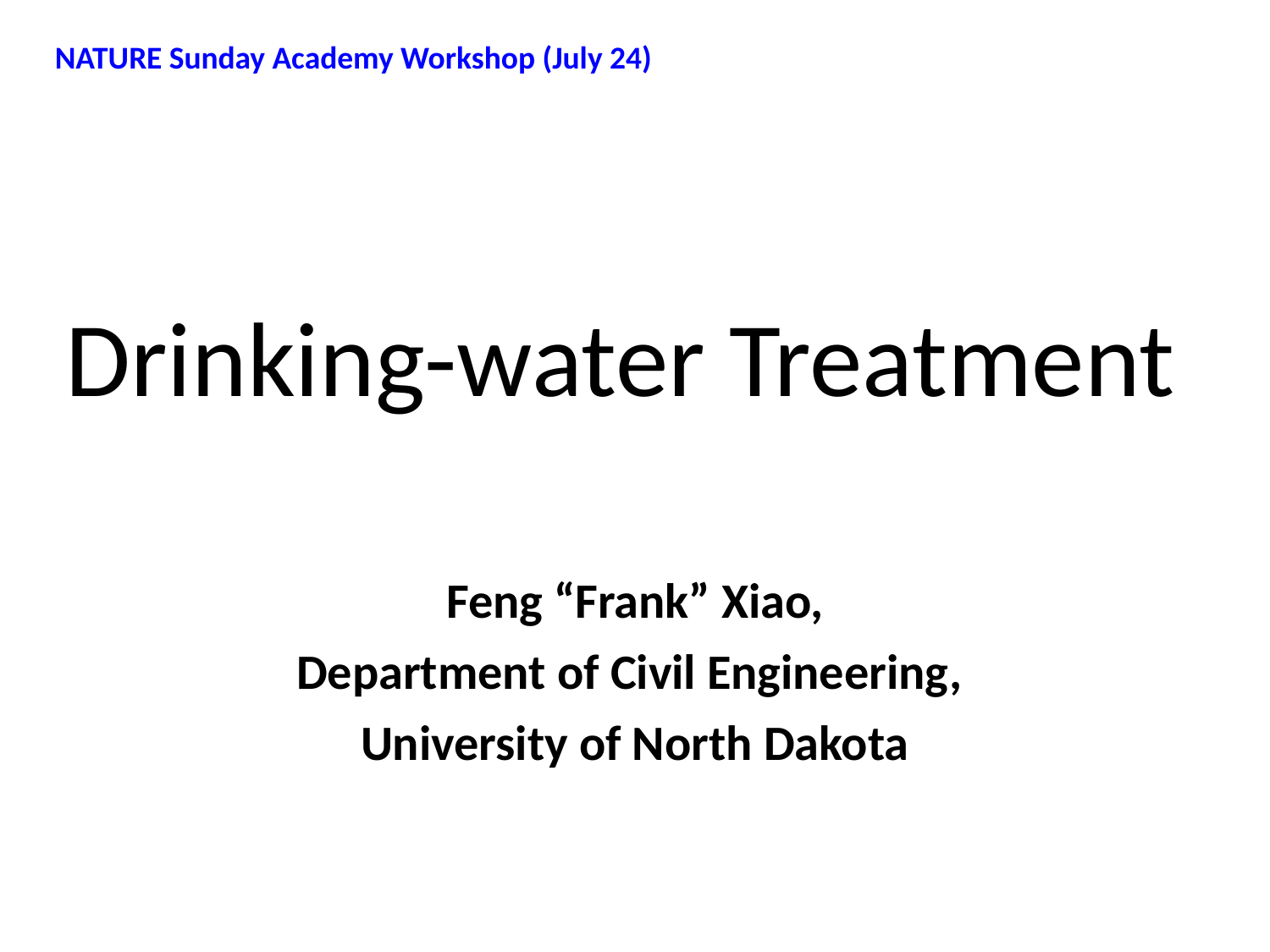

NATURE Sunday Academy Workshop (July 24)
# Drinking-water Treatment
Feng “Frank” Xiao,
Department of Civil Engineering,
University of North Dakota